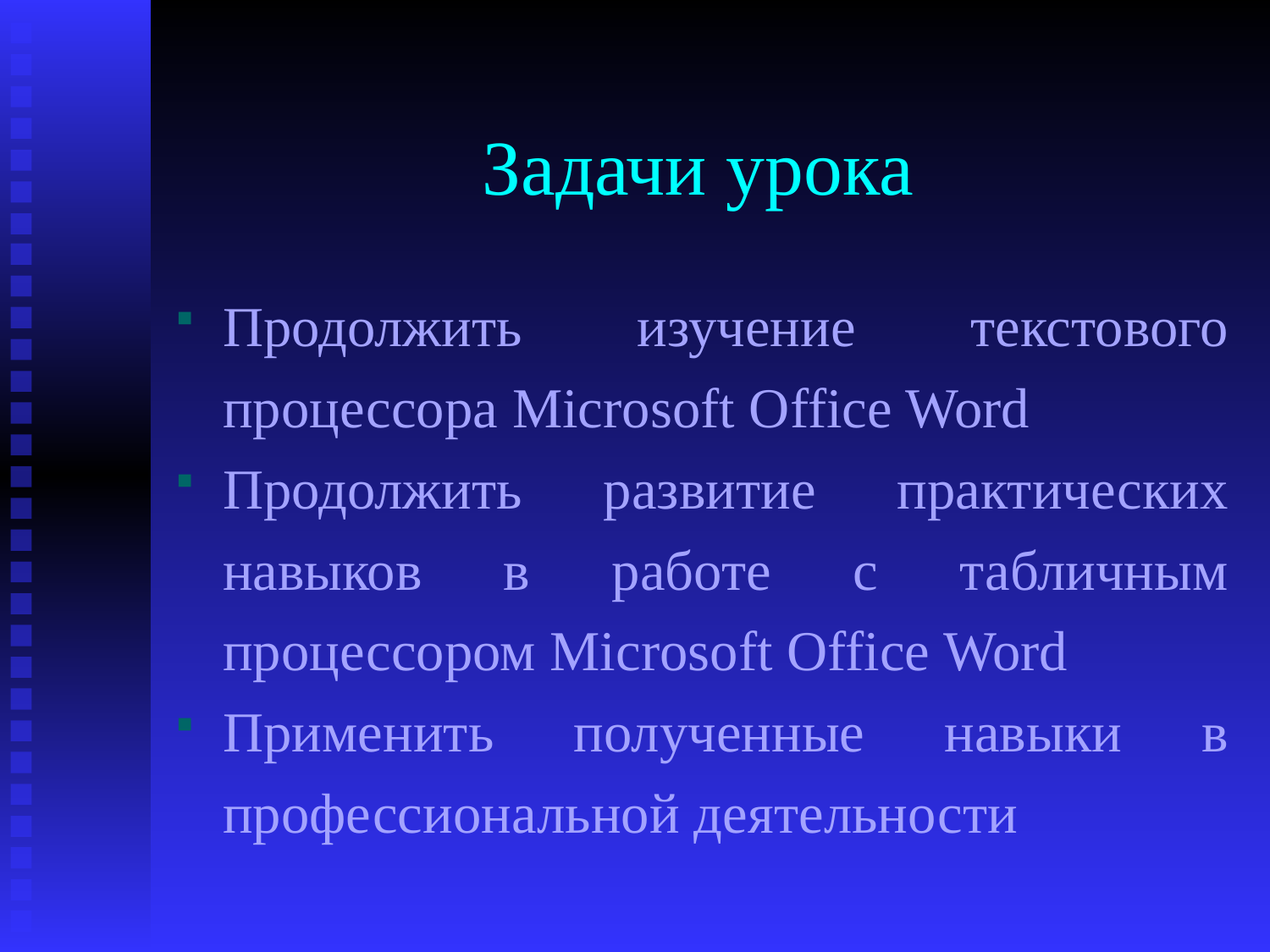

# Задачи урока
Продолжить изучение текстового процессора Microsoft Office Word
Продолжить развитие практических навыков в работе с табличным процессором Microsoft Office Word
Применить полученные навыки в профессиональной деятельности